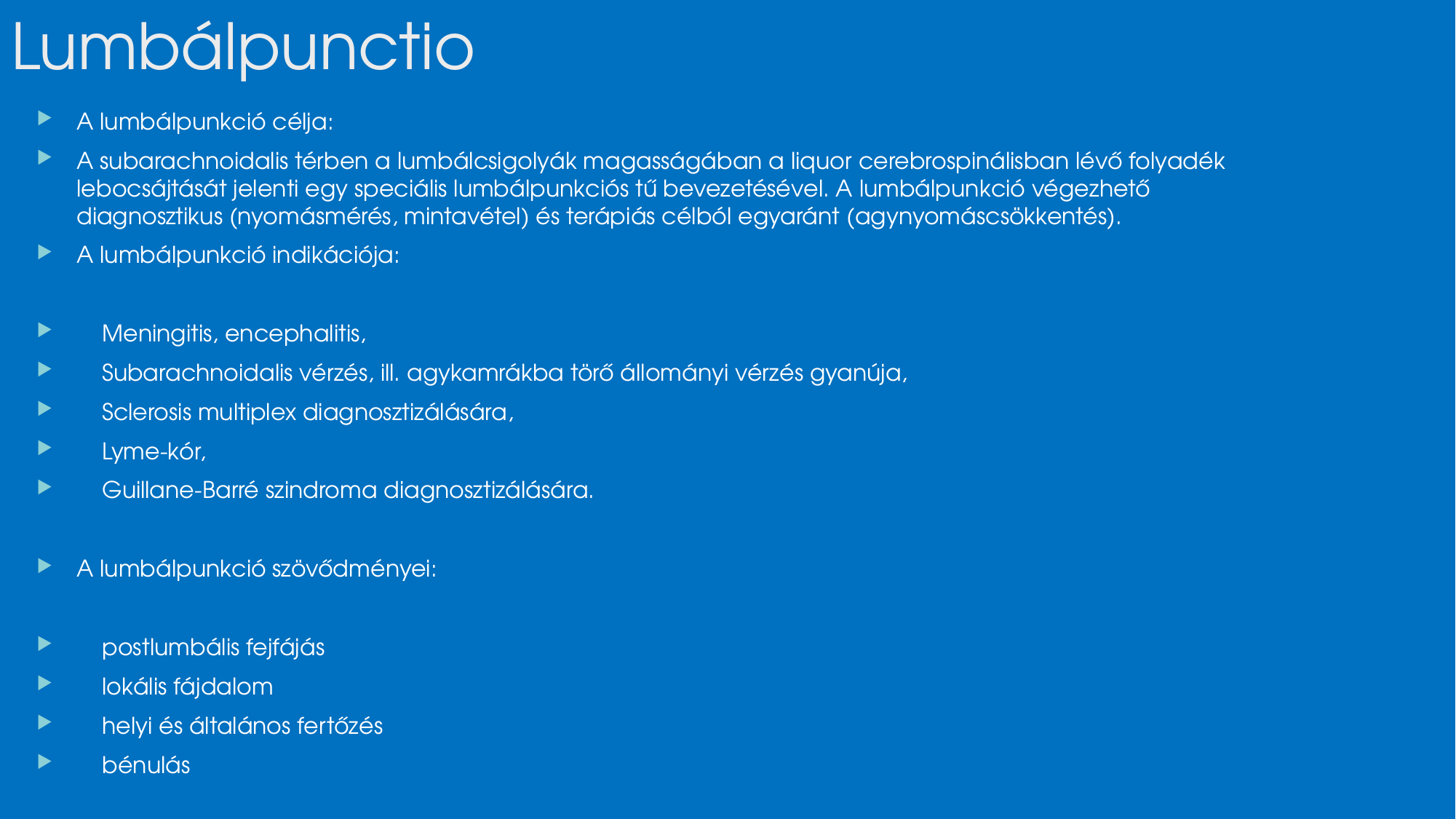

# Lumbálpunctio
A lumbálpunkció célja:
A subarachnoidalis térben a lumbálcsigolyák magasságában a liquor cerebrospinálisban lévő folyadék lebocsájtását jelenti egy speciális lumbálpunkciós tű bevezetésével. A lumbálpunkció végezhető diagnosztikus (nyomásmérés, mintavétel) és terápiás célból egyaránt (agynyomáscsökkentés).
A lumbálpunkció indikációja:

    Meningitis, encephalitis,
    Subarachnoidalis vérzés, ill. agykamrákba törő állományi vérzés gyanúja,
    Sclerosis multiplex diagnosztizálására,
    Lyme-kór,
    Guillane-Barré szindroma diagnosztizálására.

A lumbálpunkció szövődményei:

    postlumbális fejfájás
    lokális fájdalom
    helyi és általános fertőzés
    bénulás